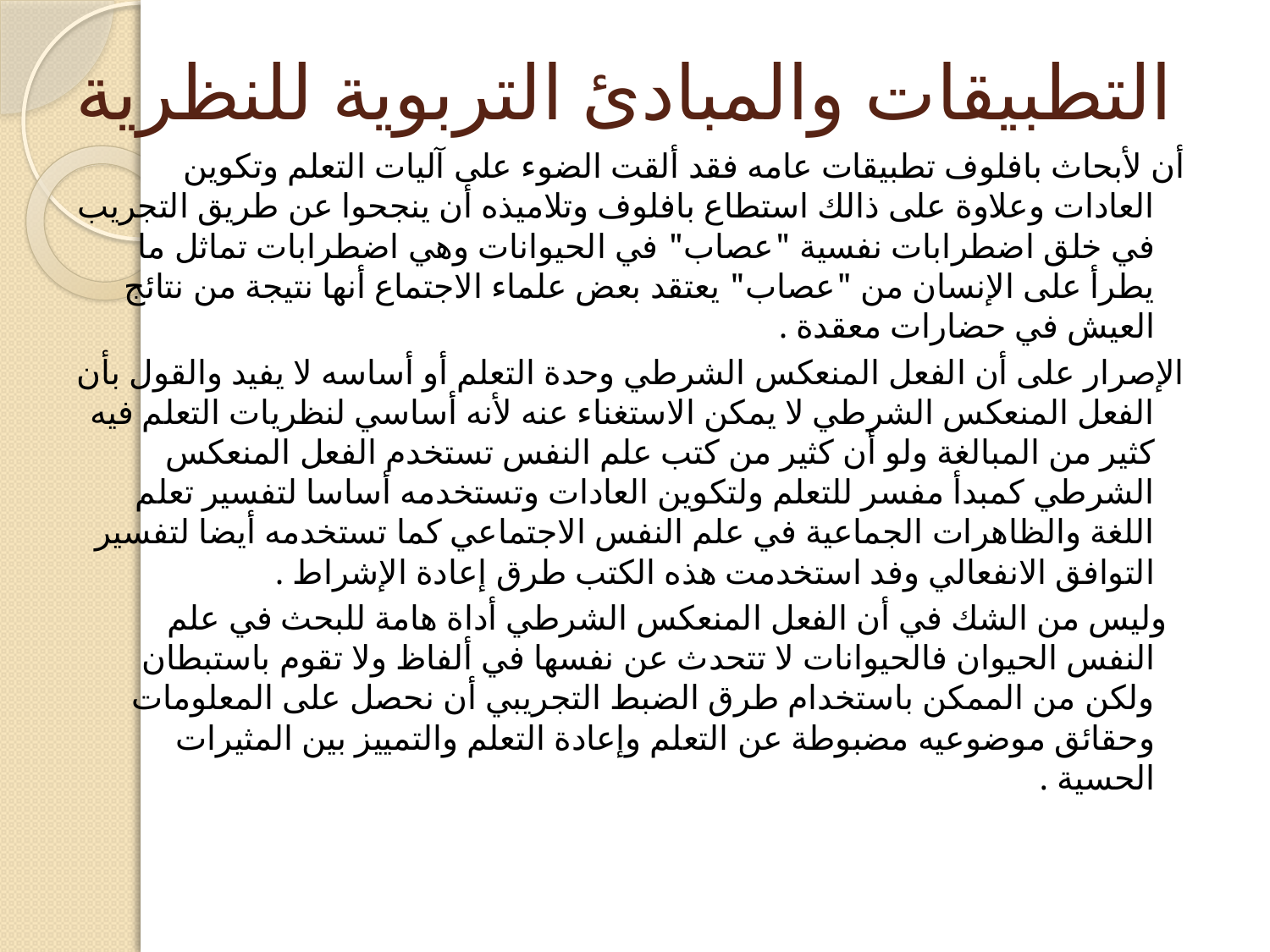

# التطبيقات والمبادئ التربوية للنظرية
أن لأبحاث بافلوف تطبيقات عامه فقد ألقت الضوء على آليات التعلم وتكوين العادات وعلاوة على ذالك استطاع بافلوف وتلاميذه أن ينجحوا عن طريق التجريب في خلق اضطرابات نفسية "عصاب" في الحيوانات وهي اضطرابات تماثل ما يطرأ على الإنسان من "عصاب" يعتقد بعض علماء الاجتماع أنها نتيجة من نتائج العيش في حضارات معقدة .
الإصرار على أن الفعل المنعكس الشرطي وحدة التعلم أو أساسه لا يفيد والقول بأن الفعل المنعكس الشرطي لا يمكن الاستغناء عنه لأنه أساسي لنظريات التعلم فيه كثير من المبالغة ولو أن كثير من كتب علم النفس تستخدم الفعل المنعكس الشرطي كمبدأ مفسر للتعلم ولتكوين العادات وتستخدمه أساسا لتفسير تعلم اللغة والظاهرات الجماعية في علم النفس الاجتماعي كما تستخدمه أيضا لتفسير التوافق الانفعالي وفد استخدمت هذه الكتب طرق إعادة الإشراط .
  وليس من الشك في أن الفعل المنعكس الشرطي أداة هامة للبحث في علم النفس الحيوان فالحيوانات لا تتحدث عن نفسها في ألفاظ ولا تقوم باستبطان ولكن من الممكن باستخدام طرق الضبط التجريبي أن نحصل على المعلومات وحقائق موضوعيه مضبوطة عن التعلم وإعادة التعلم والتمييز بين المثيرات الحسية .